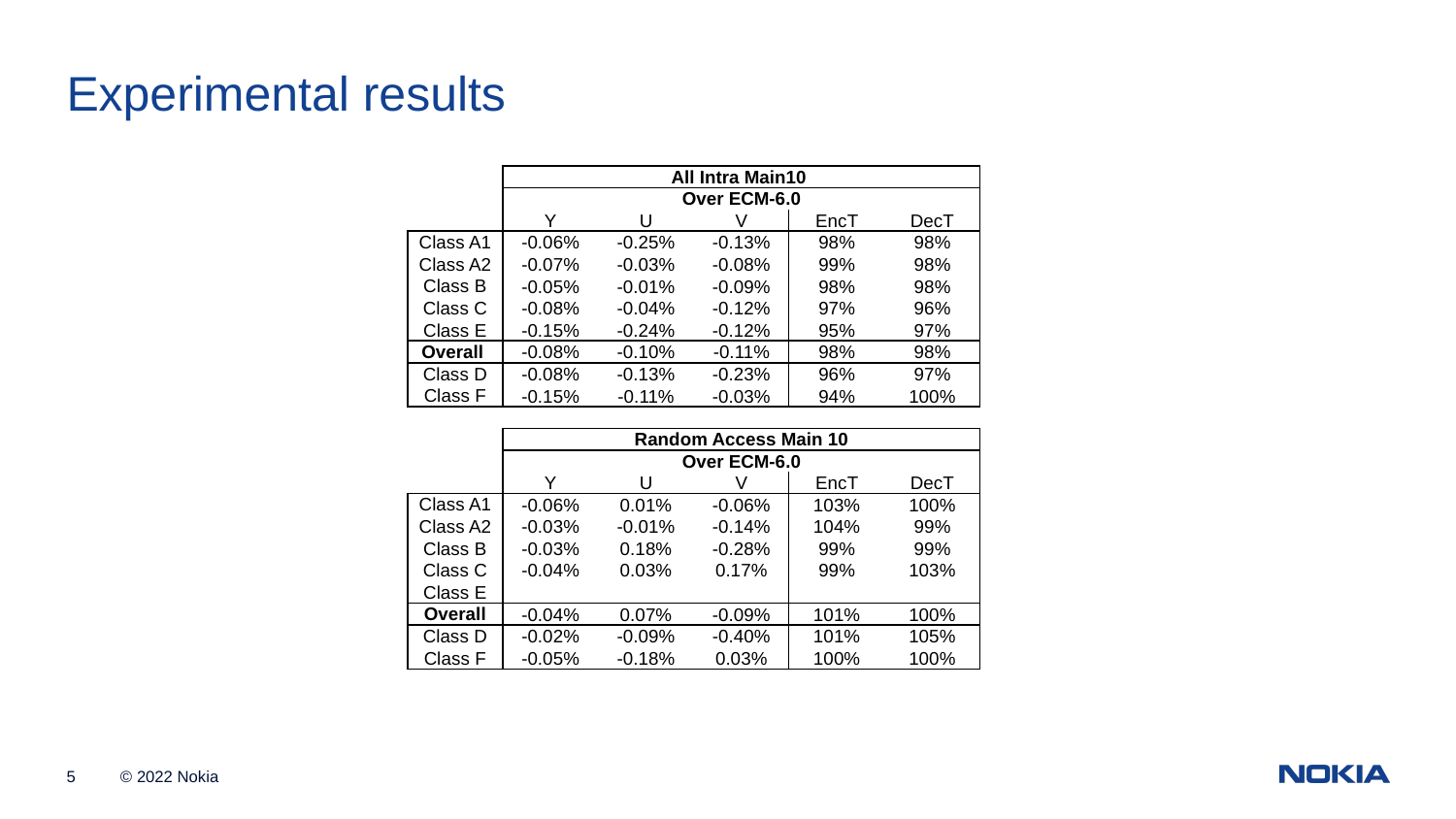

Experimental results
|  | All Intra Main10 |  |  |  |  |
| --- | --- | --- | --- | --- | --- |
|  | Over ECM-6.0 |  |  |  |  |
|  | Y | U | V | EncT | DecT |
| Class A1 | -0.06% | -0.25% | -0.13% | 98% | 98% |
| Class A2 | -0.07% | -0.03% | -0.08% | 99% | 98% |
| Class B | -0.05% | -0.01% | -0.09% | 98% | 98% |
| Class C | -0.08% | -0.04% | -0.12% | 97% | 96% |
| Class E | -0.15% | -0.24% | -0.12% | 95% | 97% |
| Overall | -0.08% | -0.10% | -0.11% | 98% | 98% |
| Class D | -0.08% | -0.13% | -0.23% | 96% | 97% |
| Class F | -0.15% | -0.11% | -0.03% | 94% | 100% |
|  |  |  |  |  |  |
|  | Random Access Main 10 |  |  |  |  |
|  | Over ECM-6.0 |  |  |  |  |
|  | Y | U | V | EncT | DecT |
| Class A1 | -0.06% | 0.01% | -0.06% | 103% | 100% |
| Class A2 | -0.03% | -0.01% | -0.14% | 104% | 99% |
| Class B | -0.03% | 0.18% | -0.28% | 99% | 99% |
| Class C | -0.04% | 0.03% | 0.17% | 99% | 103% |
| Class E |  |  |  |  |  |
| Overall | -0.04% | 0.07% | -0.09% | 101% | 100% |
| Class D | -0.02% | -0.09% | -0.40% | 101% | 105% |
| Class F | -0.05% | -0.18% | 0.03% | 100% | 100% |